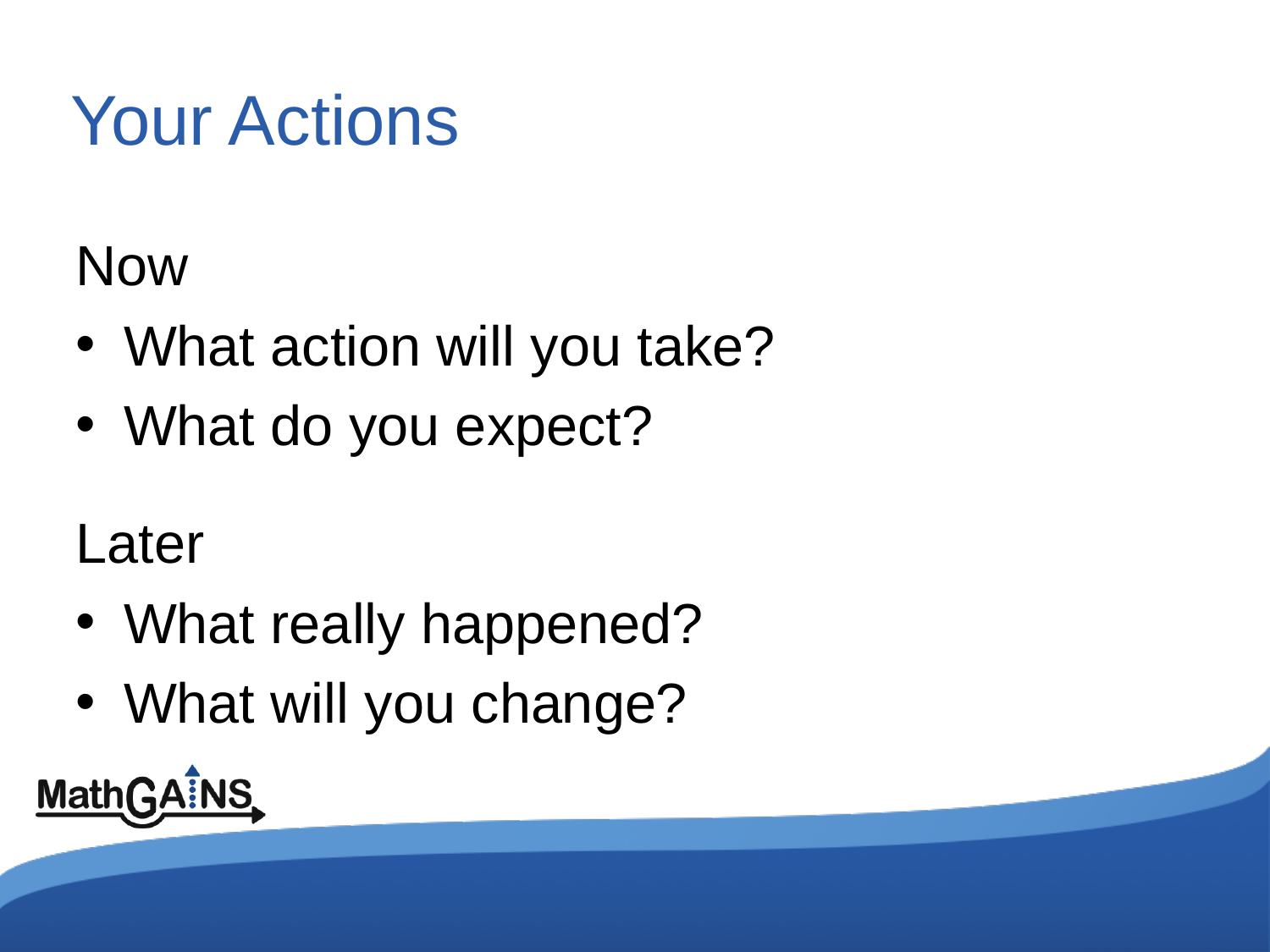

# Your Actions
Now
What action will you take?
What do you expect?

Later
What really happened?
What will you change?